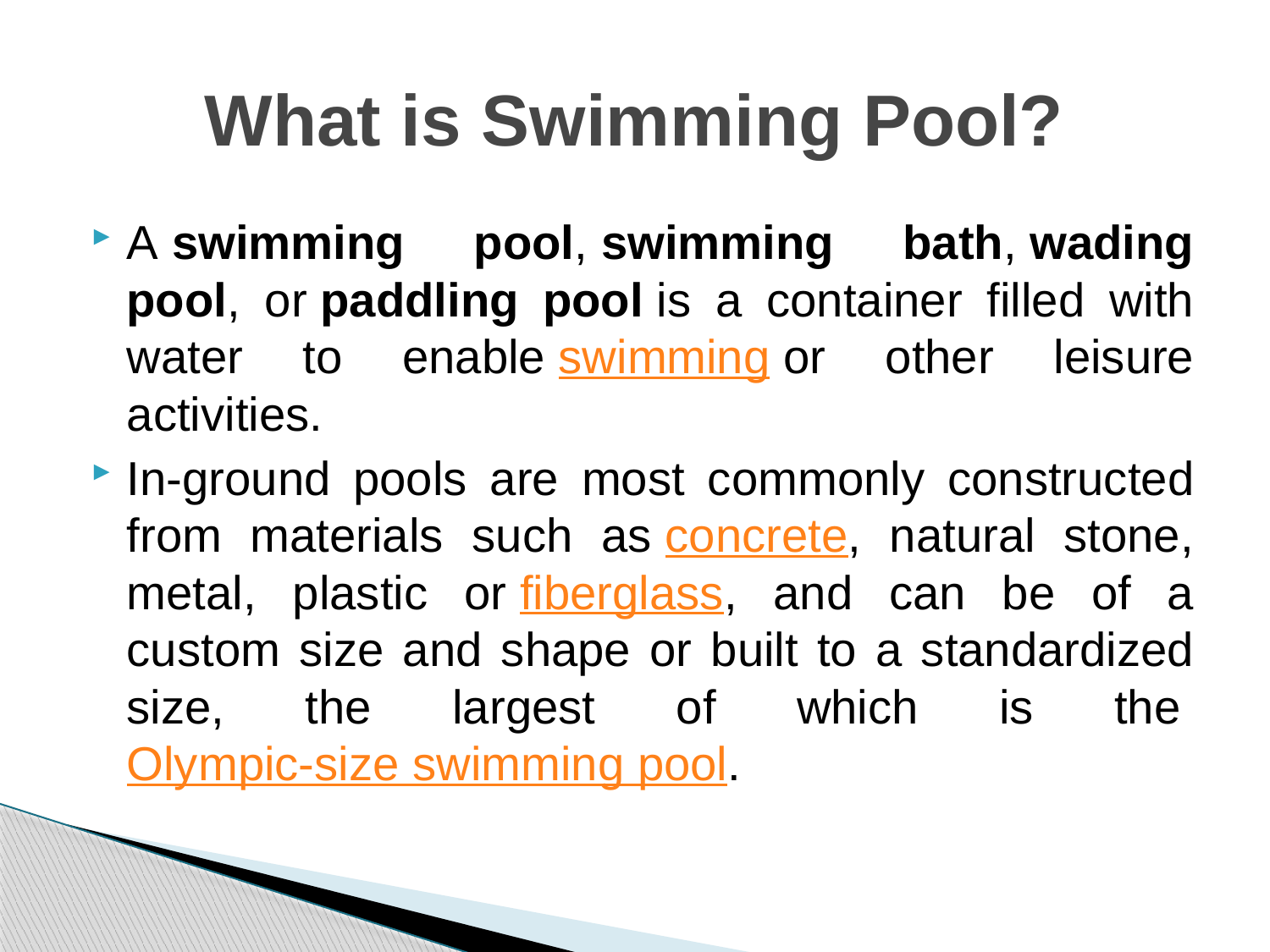

# What is Swimming Pool?
A swimming pool, swimming bath, wading pool, or paddling pool is a container filled with water to enable swimming or other leisure activities.
In-ground pools are most commonly constructed from materials such as concrete, natural stone, metal, plastic or fiberglass, and can be of a custom size and shape or built to a standardized size, the largest of which is the Olympic-size swimming pool.